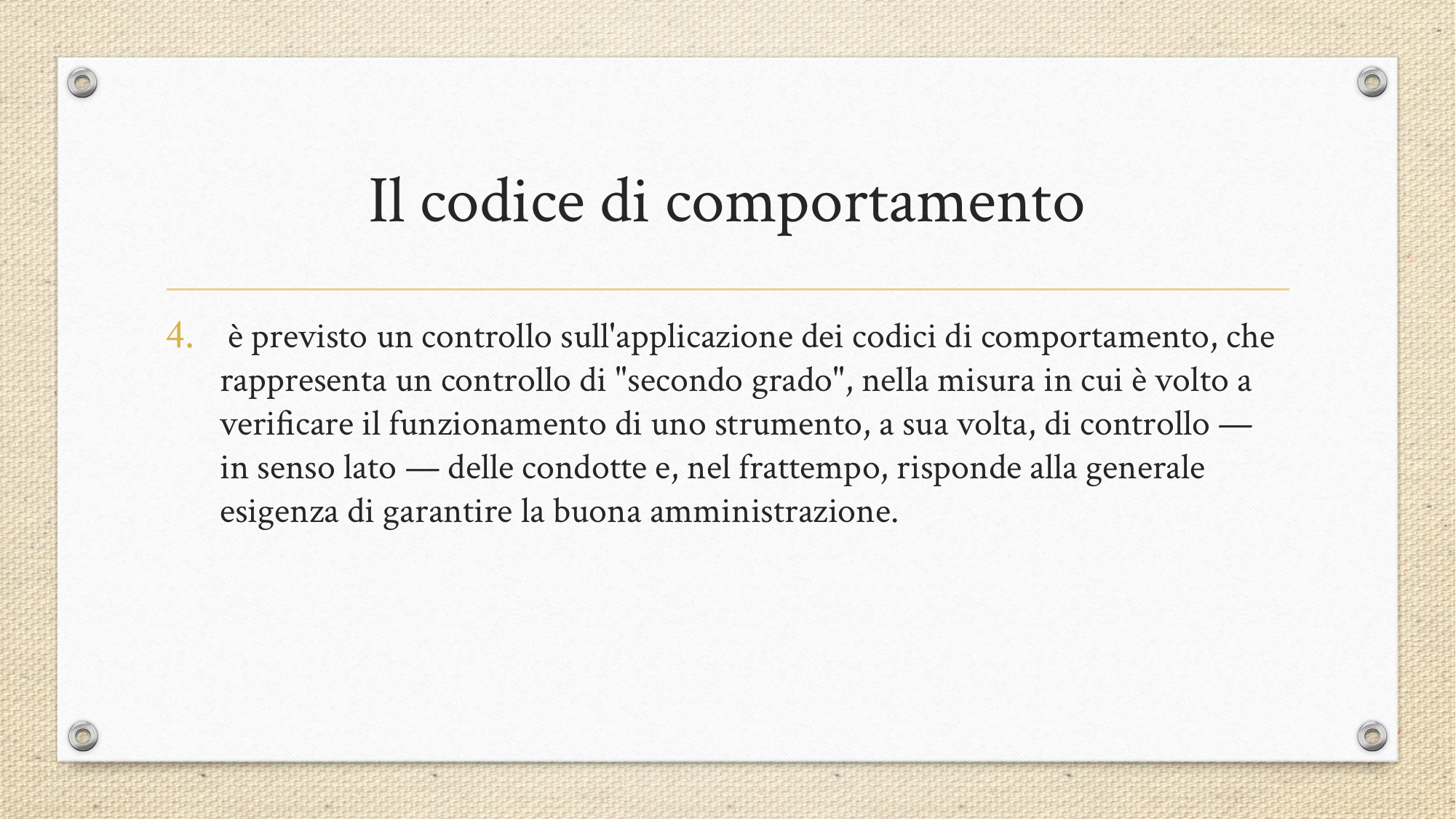

# Il codice di comportamento
 è previsto un controllo sull'applicazione dei codici di comportamento, che rappresenta un controllo di "secondo grado", nella misura in cui è volto a verificare il funzionamento di uno strumento, a sua volta, di controllo — in senso lato — delle condotte e, nel frattempo, risponde alla generale esigenza di garantire la buona amministrazione.